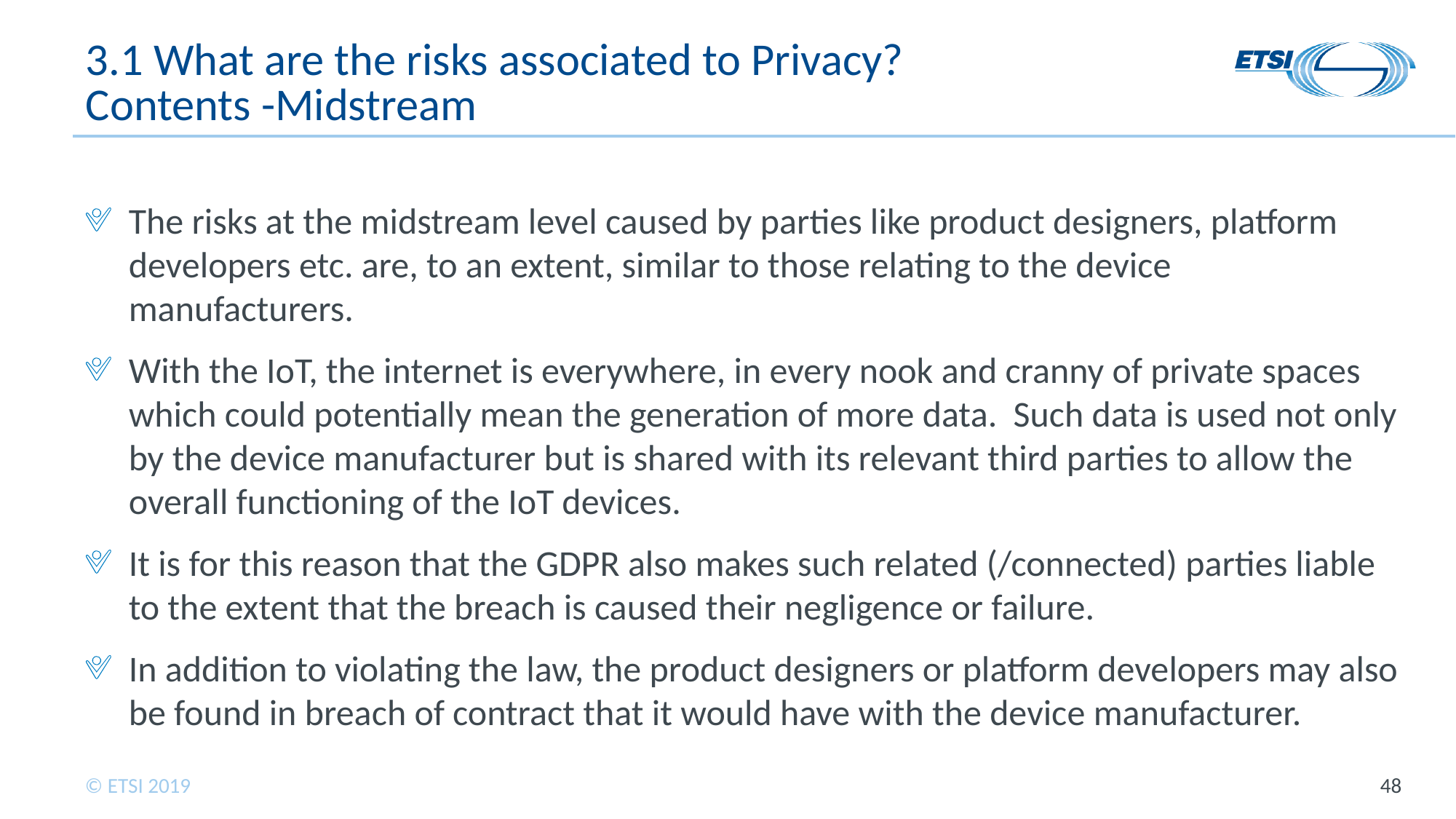

# 3.1 What are the risks associated to Privacy? Contents -Midstream
The risks at the midstream level caused by parties like product designers, platform developers etc. are, to an extent, similar to those relating to the device manufacturers.
With the IoT, the internet is everywhere, in every nook and cranny of private spaces which could potentially mean the generation of more data.  Such data is used not only by the device manufacturer but is shared with its relevant third parties to allow the overall functioning of the IoT devices.
It is for this reason that the GDPR also makes such related (/connected) parties liable to the extent that the breach is caused their negligence or failure.
In addition to violating the law, the product designers or platform developers may also be found in breach of contract that it would have with the device manufacturer.